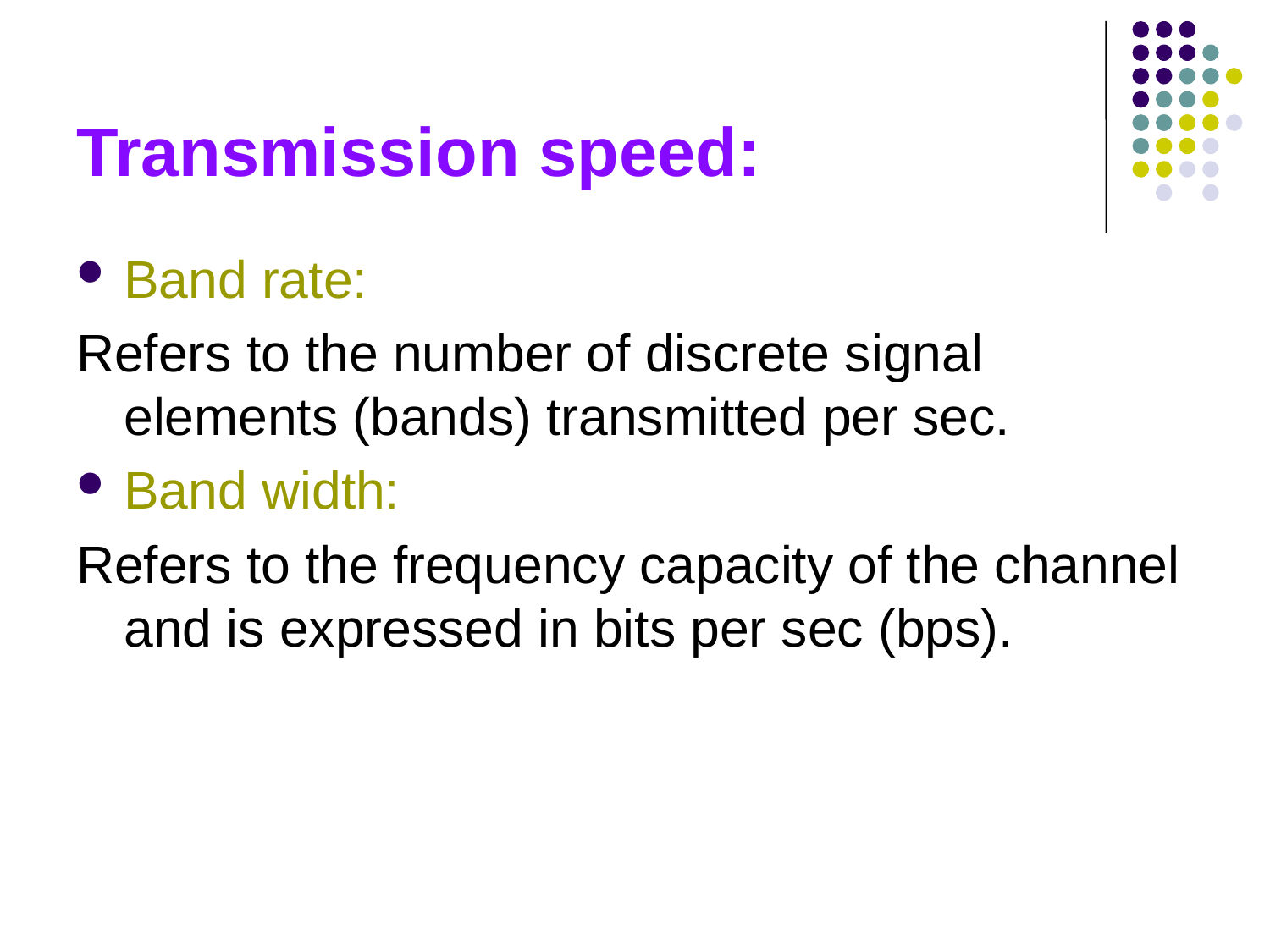

# Transmission speed:
Band rate:
Refers to the number of discrete signal elements (bands) transmitted per sec.
Band width:
Refers to the frequency capacity of the channel and is expressed in bits per sec (bps).